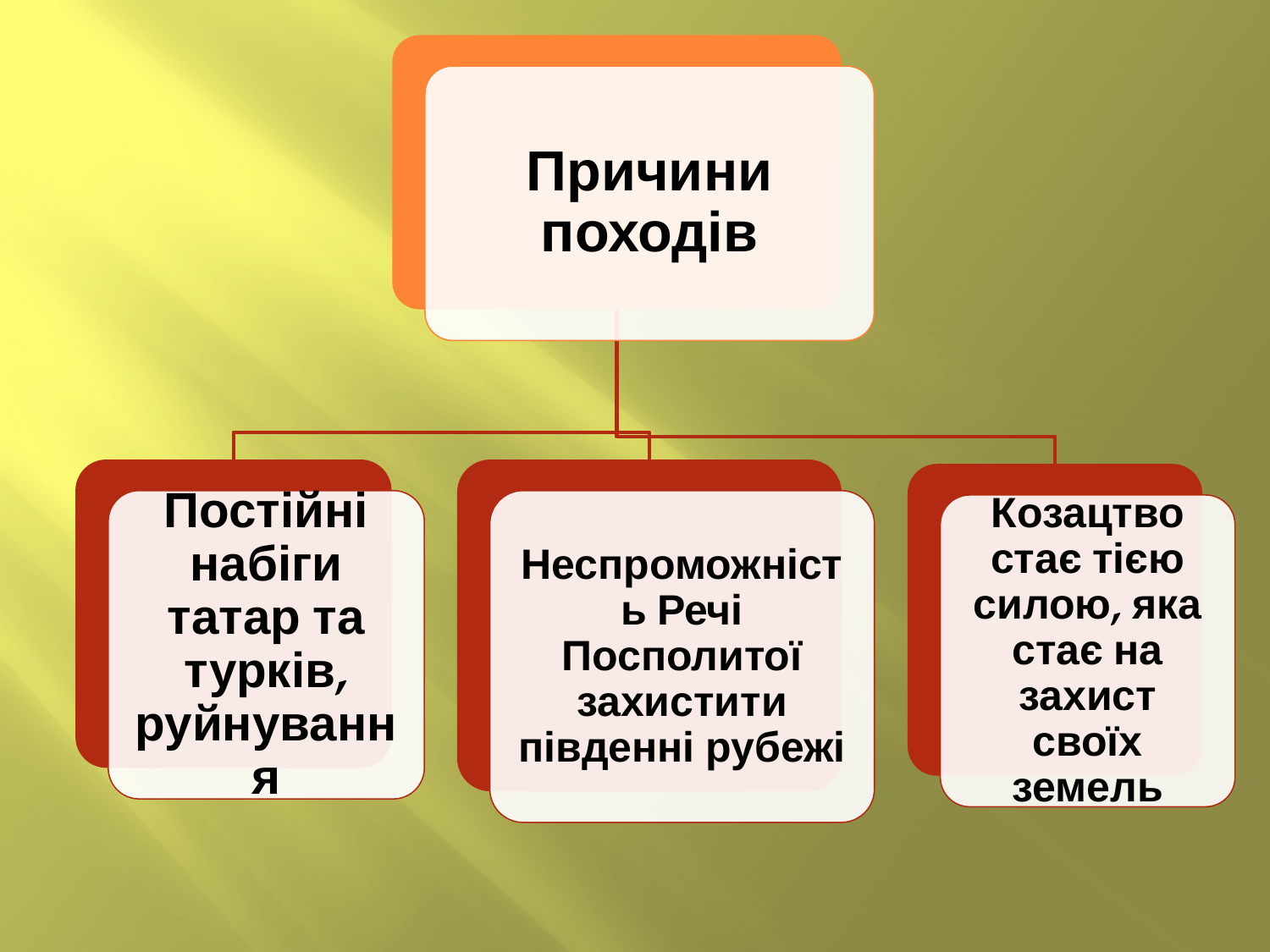

Причини походів

Постійні набіги татар та турків, руйнування
Неспроможність Речі Посполитої захистити південні рубежі
Козацтво стає тією силою, яка стає на захист своїх земель